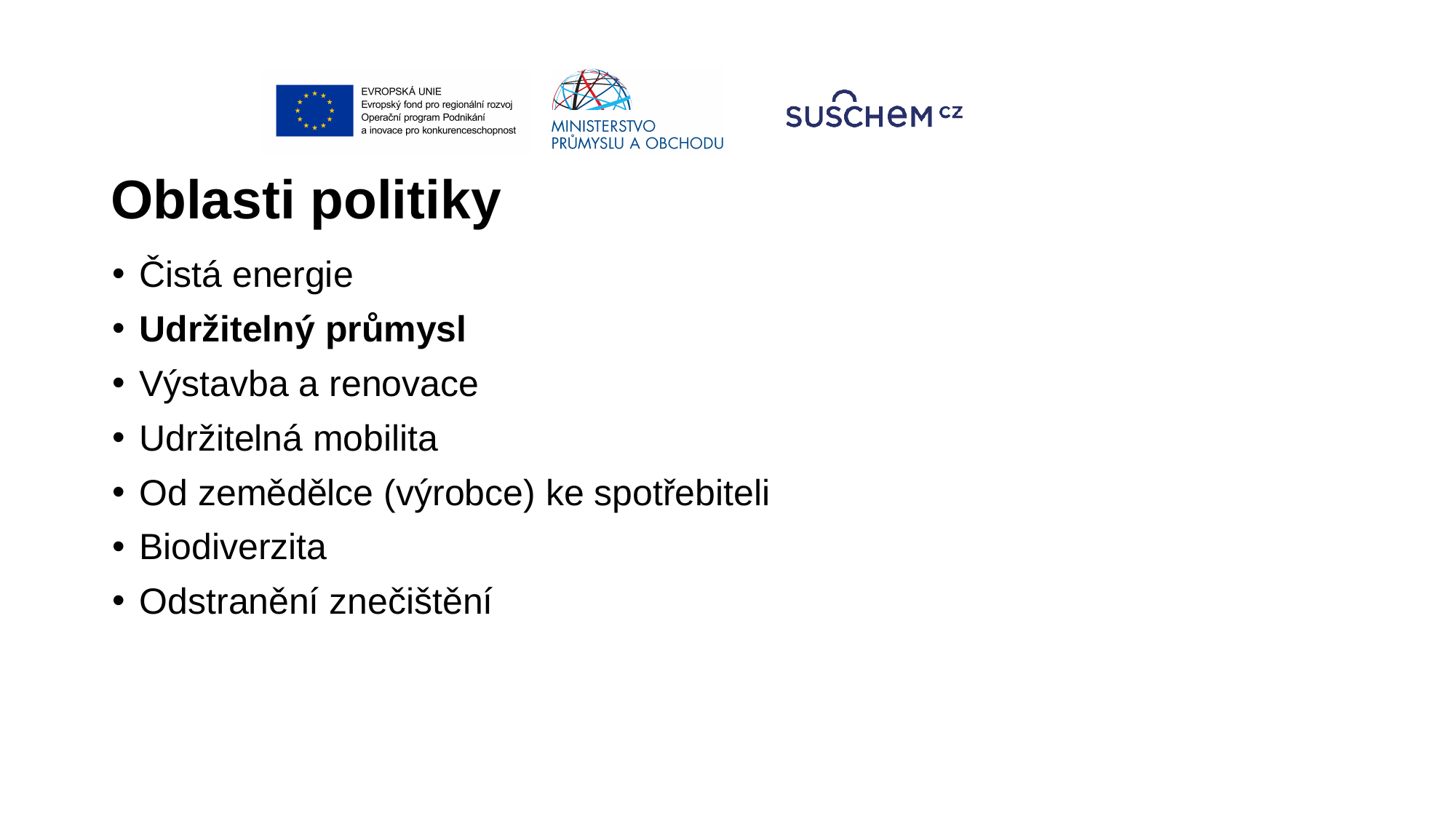

# Oblasti politiky
Čistá energie
Udržitelný průmysl
Výstavba a renovace
Udržitelná mobilita
Od zemědělce (výrobce) ke spotřebiteli
Biodiverzita
Odstranění znečištění